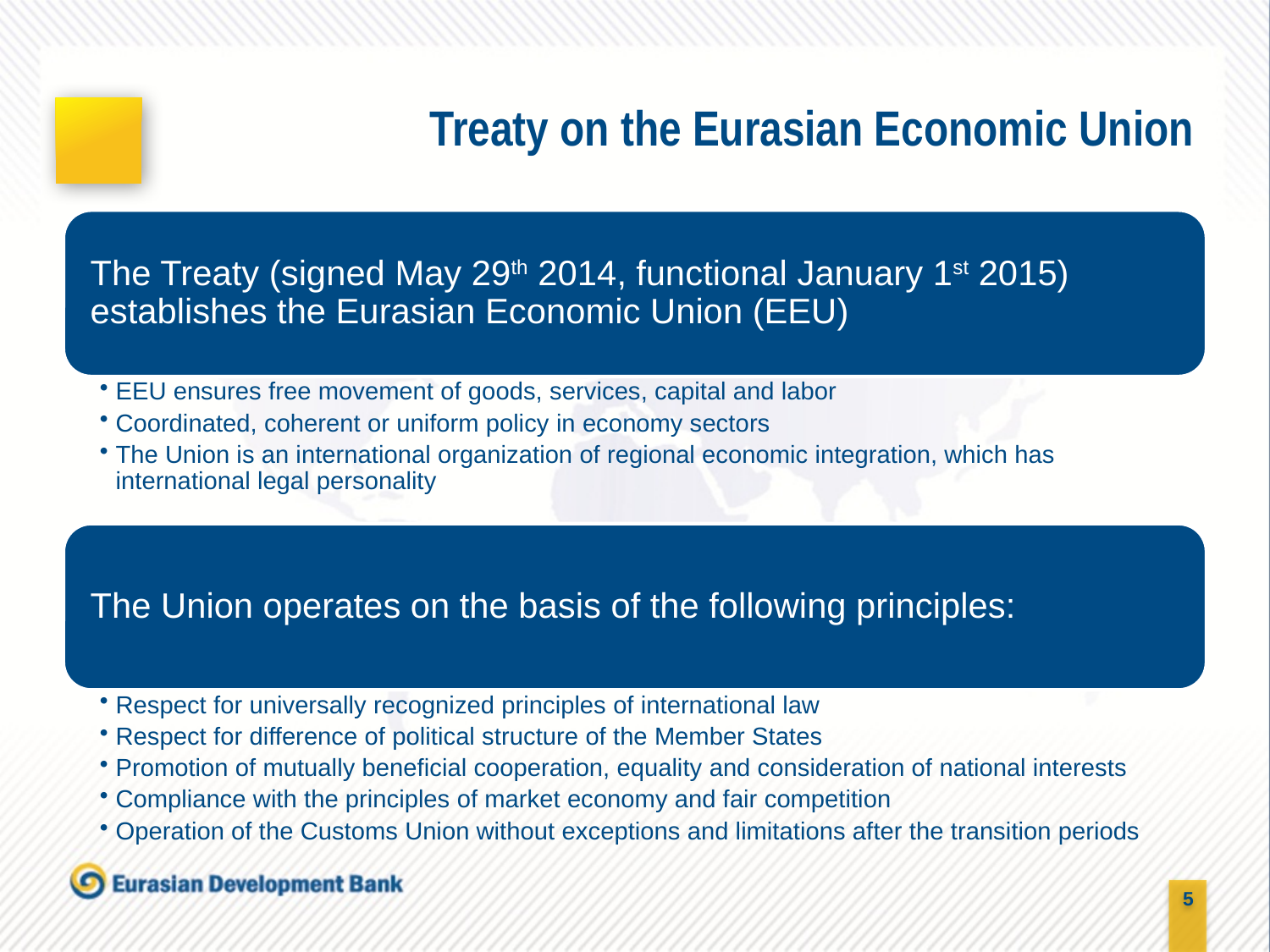

# Treaty on the Eurasian Economic Union
The Treaty (signed May 29th 2014, functional January 1st 2015)  establishes the Eurasian Economic Union (EEU)
EEU ensures free movement of goods, services, capital and labor
Coordinated, coherent or uniform policy in economy sectors
The Union is an international organization of regional economic integration, which has international legal personality
The Union operates on the basis of the following principles:
Respect for universally recognized principles of international law
Respect for difference of political structure of the Member States
Promotion of mutually beneficial cooperation, equality and consideration of national interests
Compliance with the principles of market economy and fair competition
Operation of the Customs Union without exceptions and limitations after the transition periods